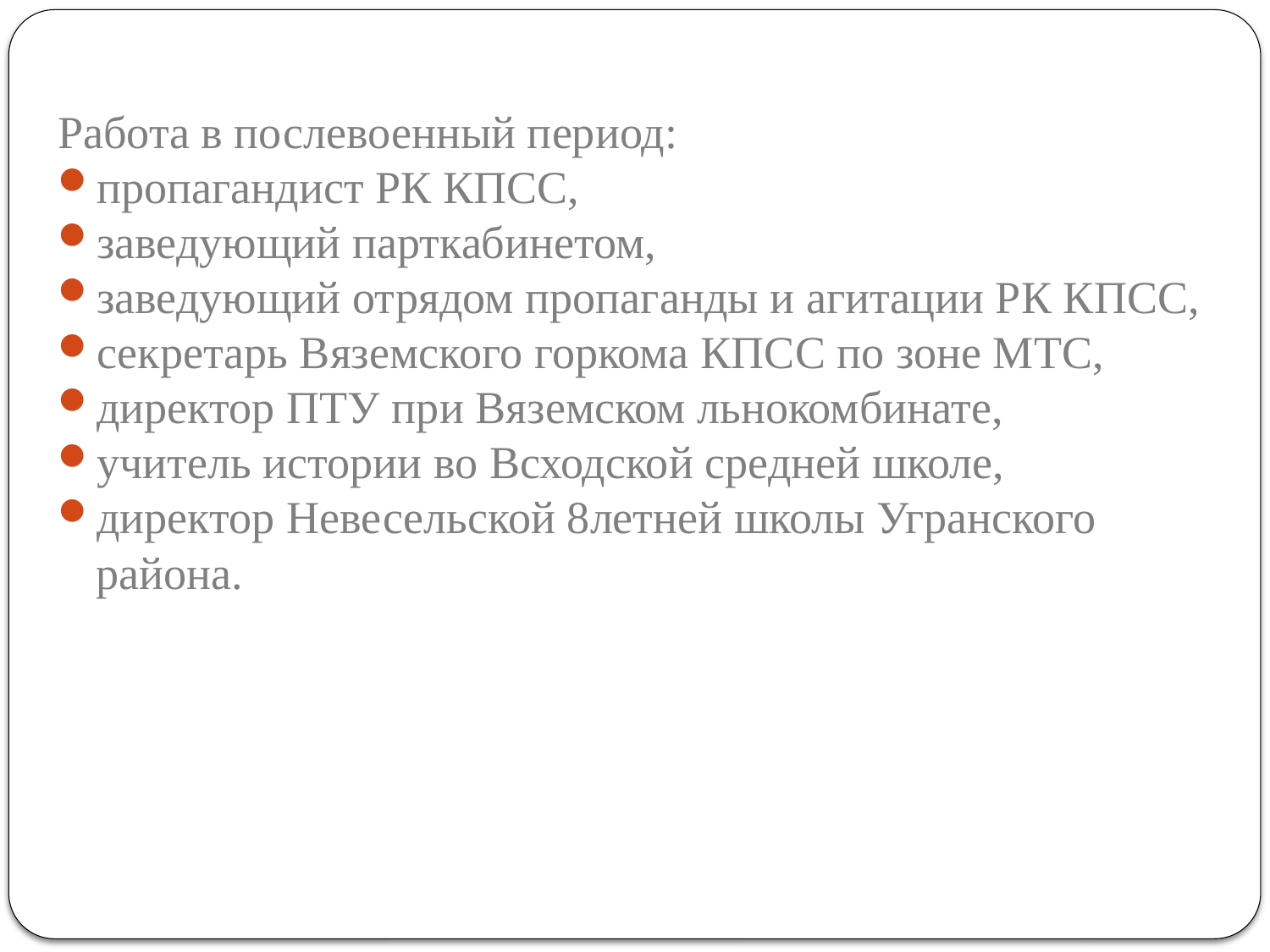

Работа в послевоенный период:
пропагандист РК КПСС,
заведующий парткабинетом,
заведующий отрядом пропаганды и агитации РК КПСС,
секретарь Вяземского горкома КПСС по зоне МТС,
директор ПТУ при Вяземском льнокомбинате,
учитель истории во Всходской средней школе,
директор Невесельской 8летней школы Угранского района.